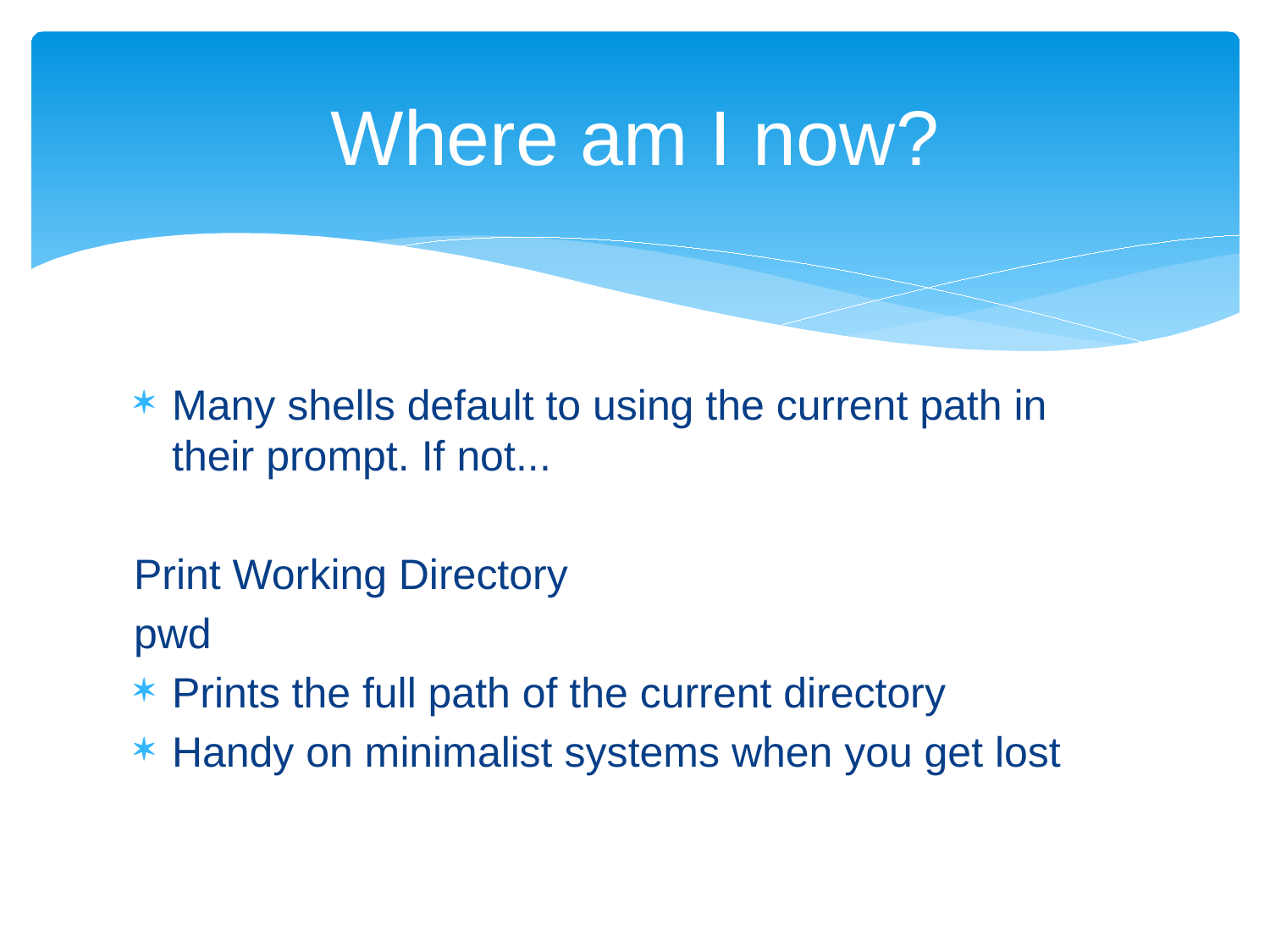

# Where am I now?
Many shells default to using the current path in their prompt. If not...

Print Working Directory
pwd
Prints the full path of the current directory
Handy on minimalist systems when you get lost